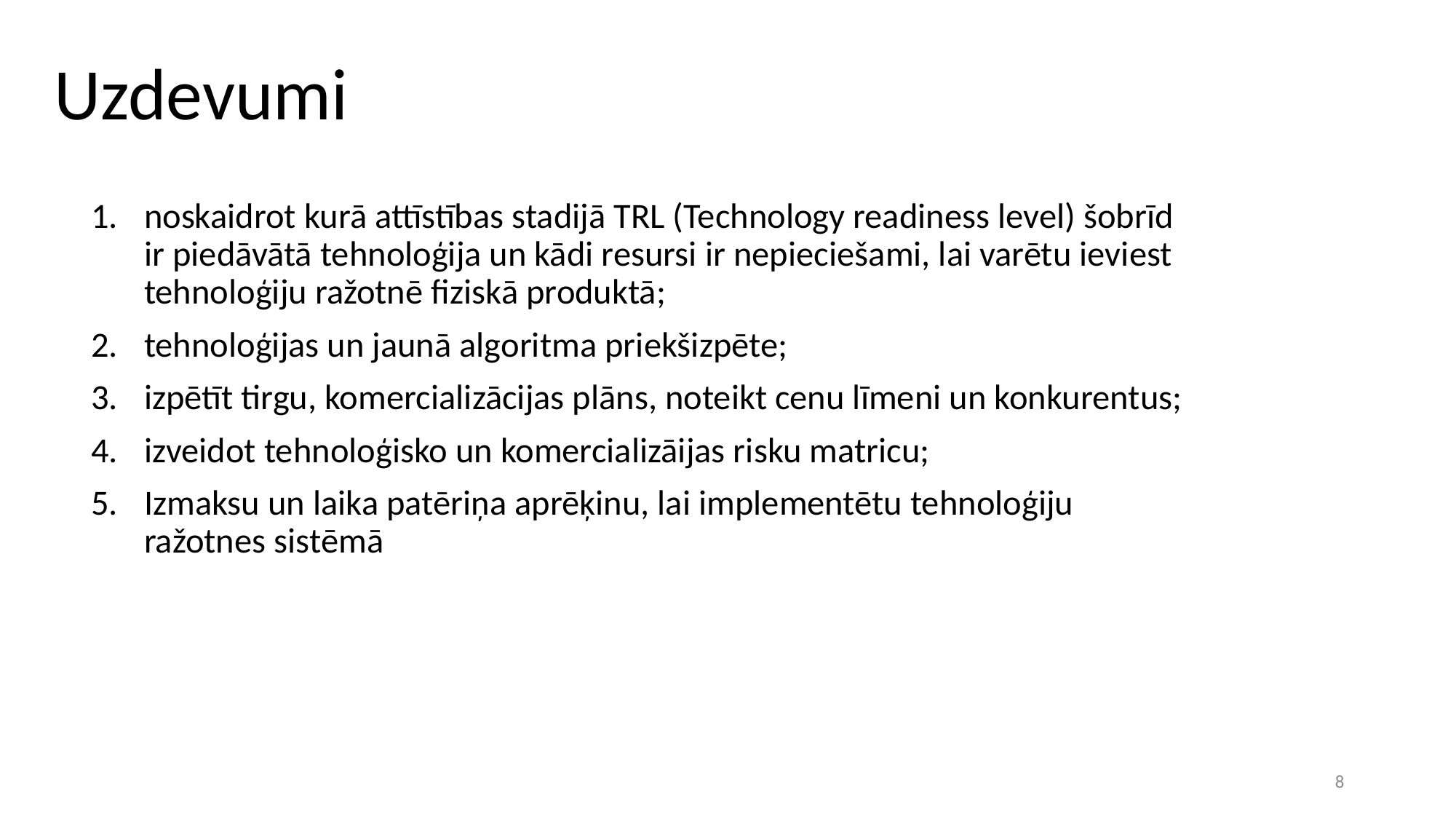

# Uzdevumi
noskaidrot kurā attīstības stadijā TRL (Technology readiness level) šobrīd ir piedāvātā tehnoloģija un kādi resursi ir nepieciešami, lai varētu ieviest tehnoloģiju ražotnē fiziskā produktā;
tehnoloģijas un jaunā algoritma priekšizpēte;
izpētīt tirgu, komercializācijas plāns, noteikt cenu līmeni un konkurentus;
izveidot tehnoloģisko un komercializāijas risku matricu;
Izmaksu un laika patēriņa aprēķinu, lai implementētu tehnoloģiju ražotnes sistēmā

8